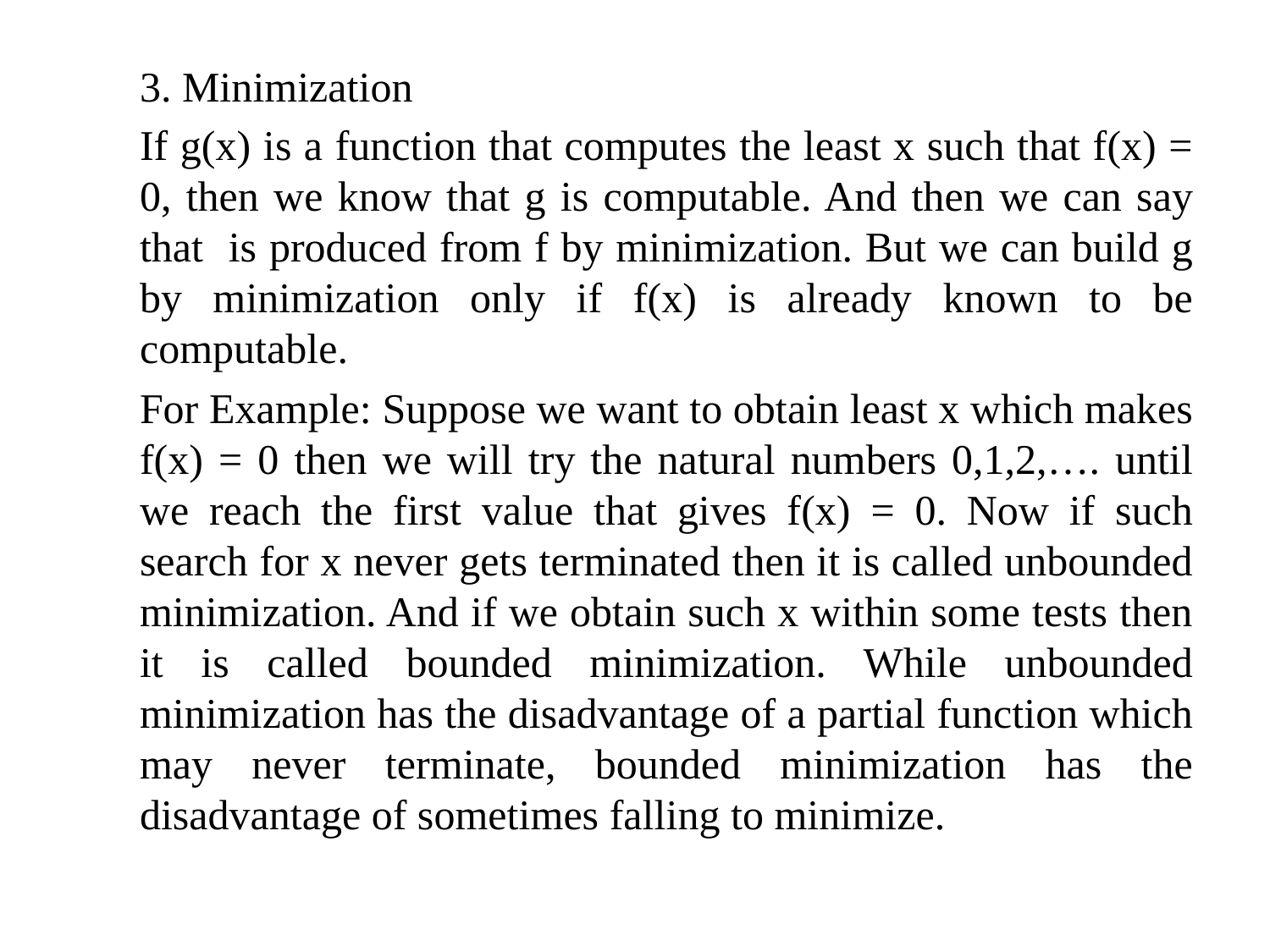

3. Minimization
	If g(x) is a function that computes the least x such that f(x) = 0, then we know that g is computable. And then we can say that  is produced from f by minimization. But we can build g by minimization only if f(x) is already known to be computable.
	For Example: Suppose we want to obtain least x which makes f(x) = 0 then we will try the natural numbers 0,1,2,…. until we reach the first value that gives f(x) = 0. Now if such search for x never gets terminated then it is called unbounded minimization. And if we obtain such x within some tests then it is called bounded minimization. While unbounded minimization has the disadvantage of a partial function which may never terminate, bounded minimization has the disadvantage of sometimes falling to minimize.